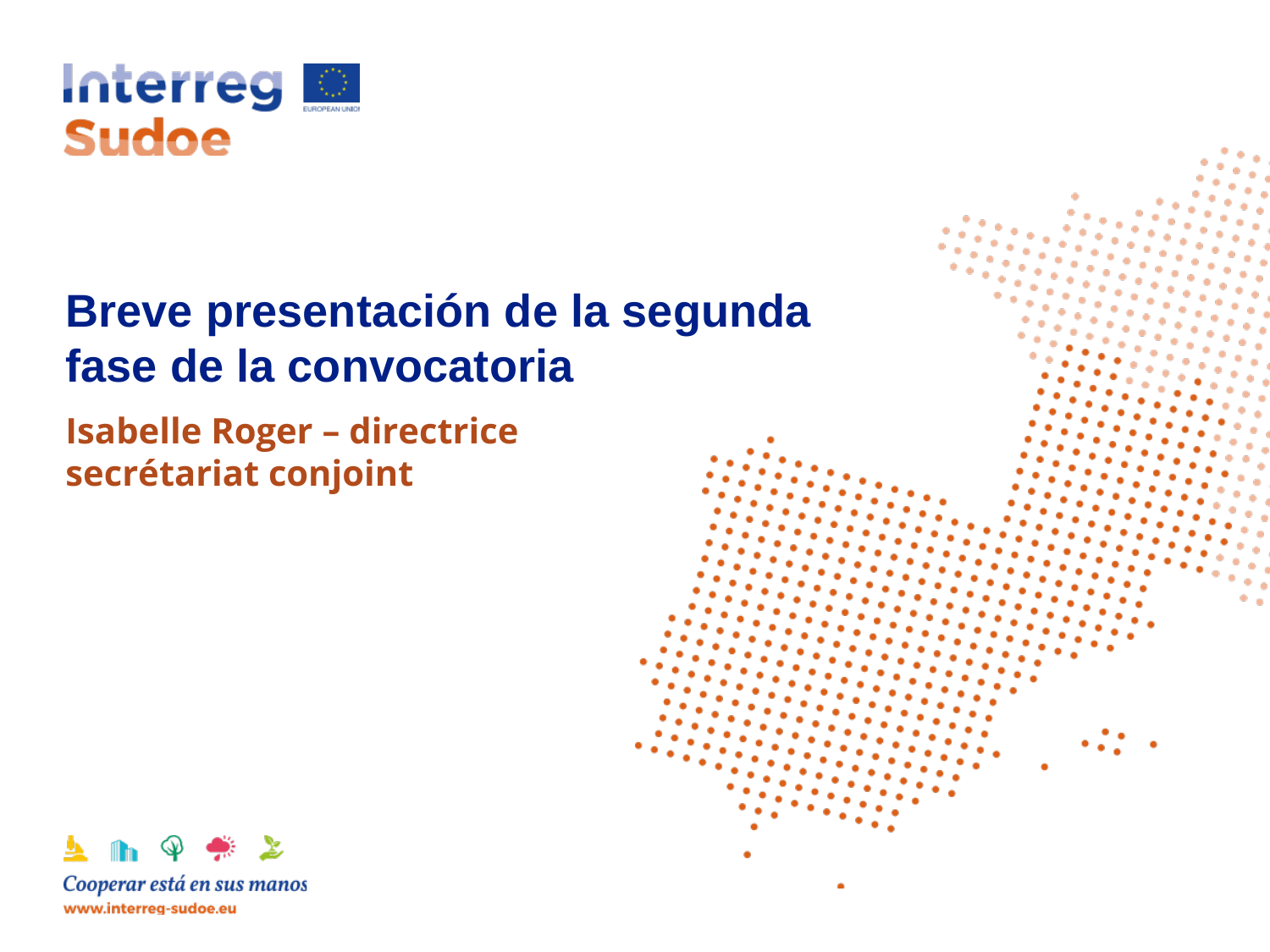

# Breve presentación de la segunda fase de la convocatoria
Isabelle Roger – directrice secrétariat conjoint